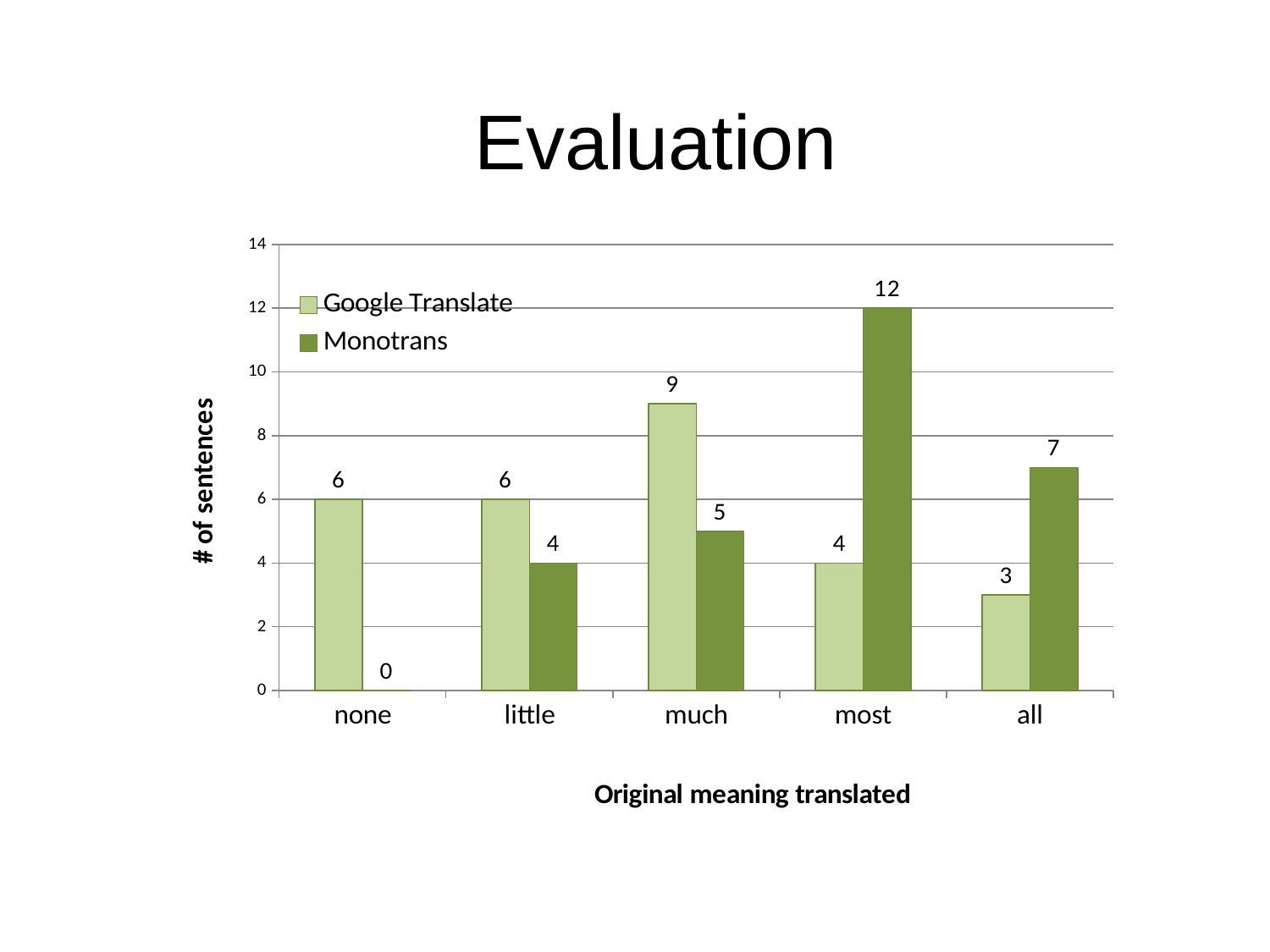

Evaluation

### Chart

| Category | Google Translate | Monotrans |
|---|---|---|
| none | 6.0 | 0.0 |
| little | 6.0 | 4.0 |
| much | 9.0 | 5.0 |
| most | 4.0 | 12.0 |
| all | 3.0 | 7.0 |